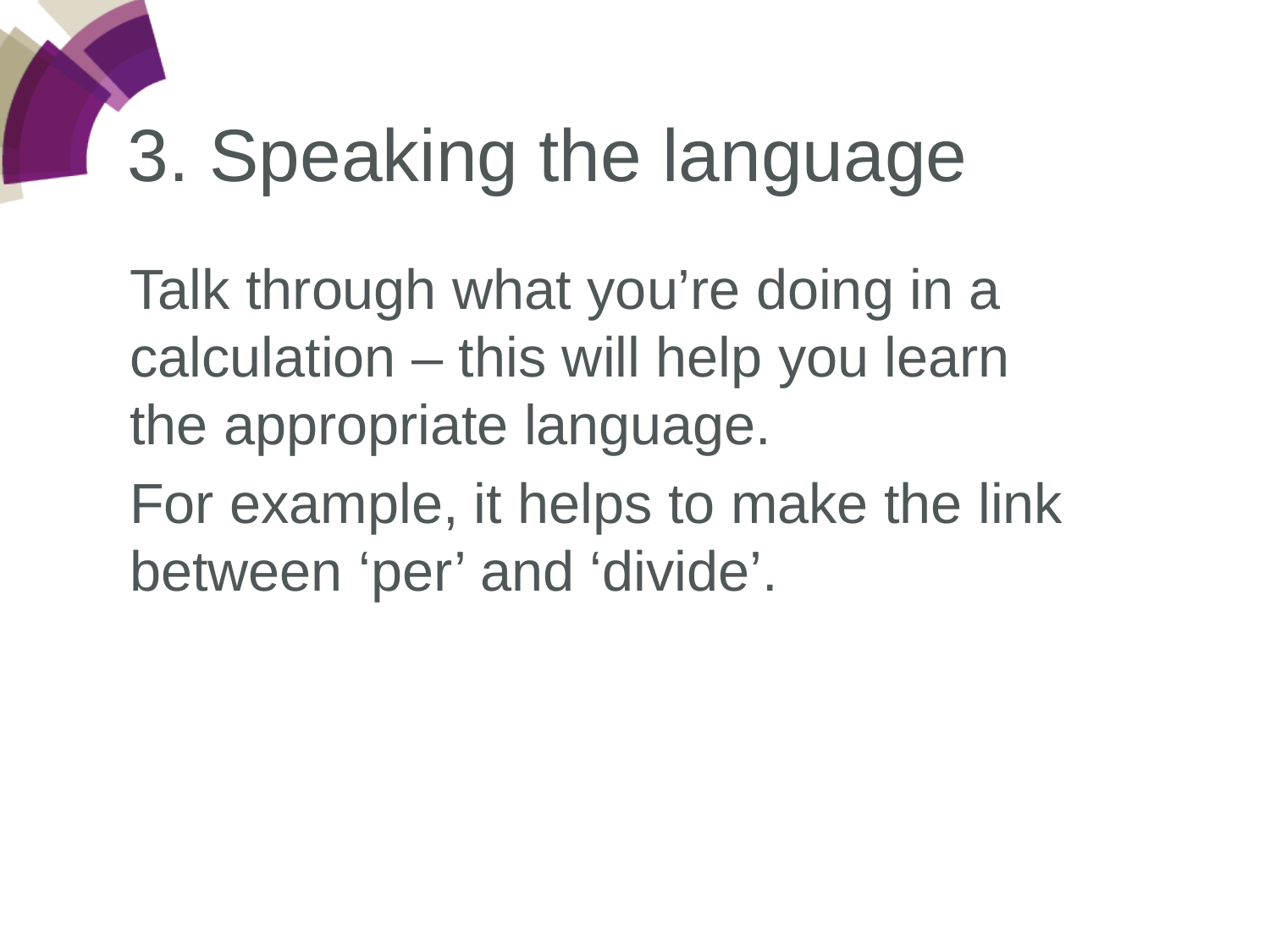

3. Speaking the language

Talk through what you’re doing in a calculation – this will help you learn the appropriate language.
For example, it helps to make the link between ‘per’ and ‘divide’.